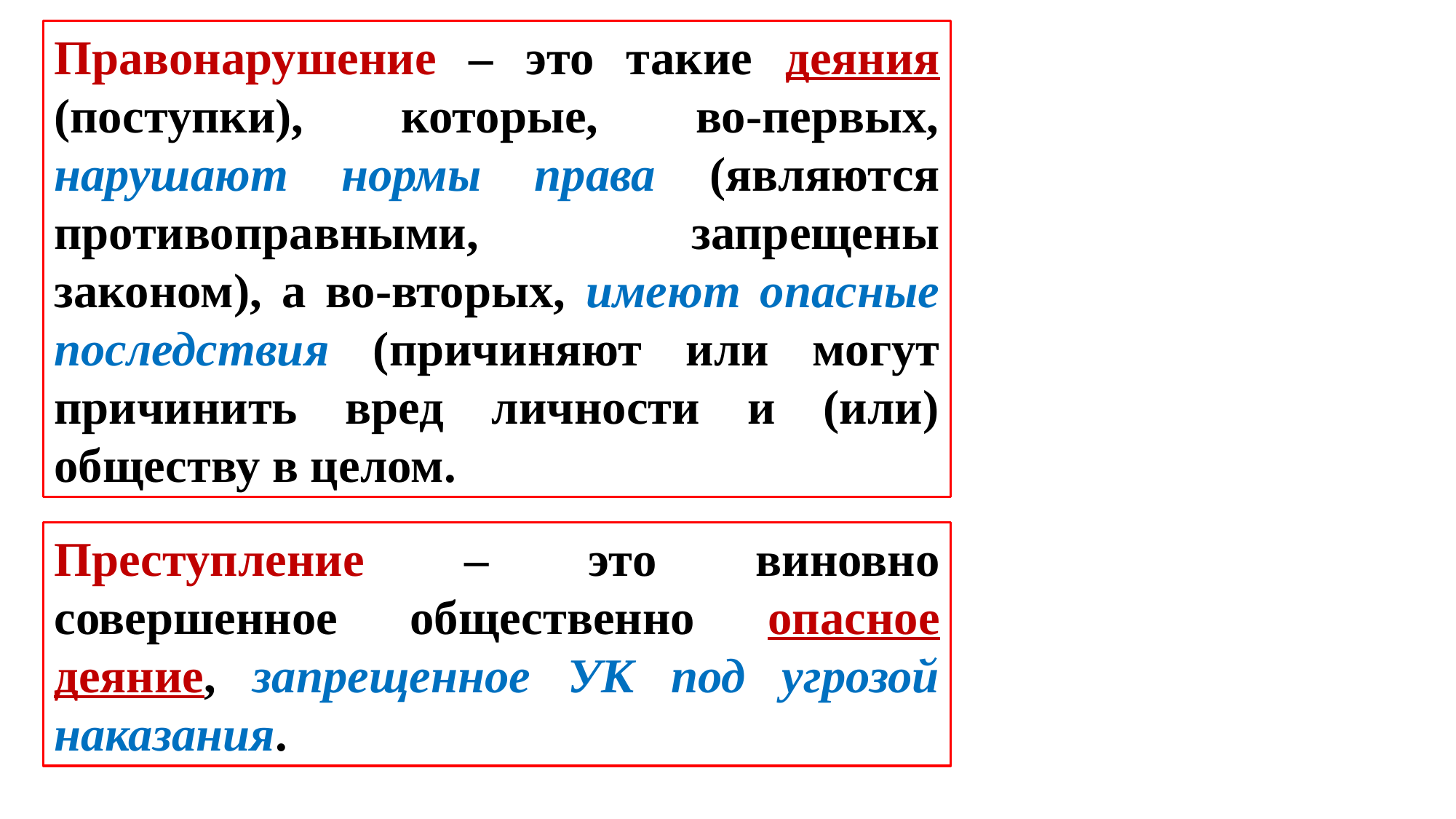

Правонарушение – это такие деяния (поступки), которые, во-первых, нарушают нормы права (являются противоправными, запрещены законом), а во-вторых, имеют опасные последствия (причиняют или могут причинить вред личности и (или) обществу в целом.
Преступление – это виновно совершенное общественно опасное деяние, запрещенное УК под угрозой наказания.